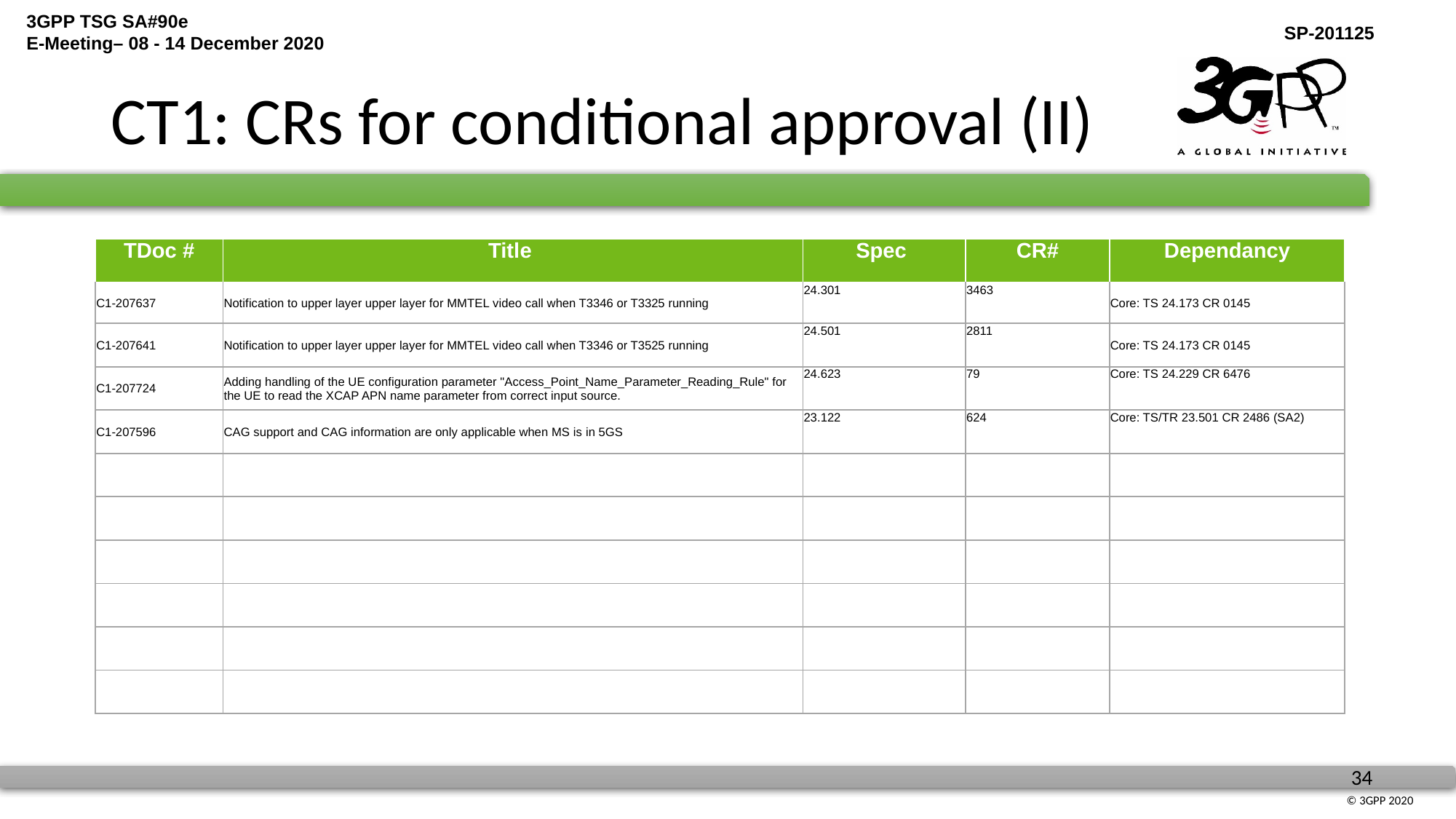

# CT1: CRs for conditional approval (II)
| TDoc # | Title | Spec | CR# | Dependancy |
| --- | --- | --- | --- | --- |
| C1-207637 | Notification to upper layer upper layer for MMTEL video call when T3346 or T3325 running | 24.301 | 3463 | Core: TS 24.173 CR 0145 |
| C1-207641 | Notification to upper layer upper layer for MMTEL video call when T3346 or T3525 running | 24.501 | 2811 | Core: TS 24.173 CR 0145 |
| C1-207724 | Adding handling of the UE configuration parameter "Access\_Point\_Name\_Parameter\_Reading\_Rule" for the UE to read the XCAP APN name parameter from correct input source. | 24.623 | 79 | Core: TS 24.229 CR 6476 |
| C1-207596 | CAG support and CAG information are only applicable when MS is in 5GS | 23.122 | 624 | Core: TS/TR 23.501 CR 2486 (SA2) |
|  |  |  |  |  |
|  |  |  |  |  |
|  |  |  |  |  |
|  |  |  |  |  |
|  |  |  |  |  |
|  |  |  |  |  |